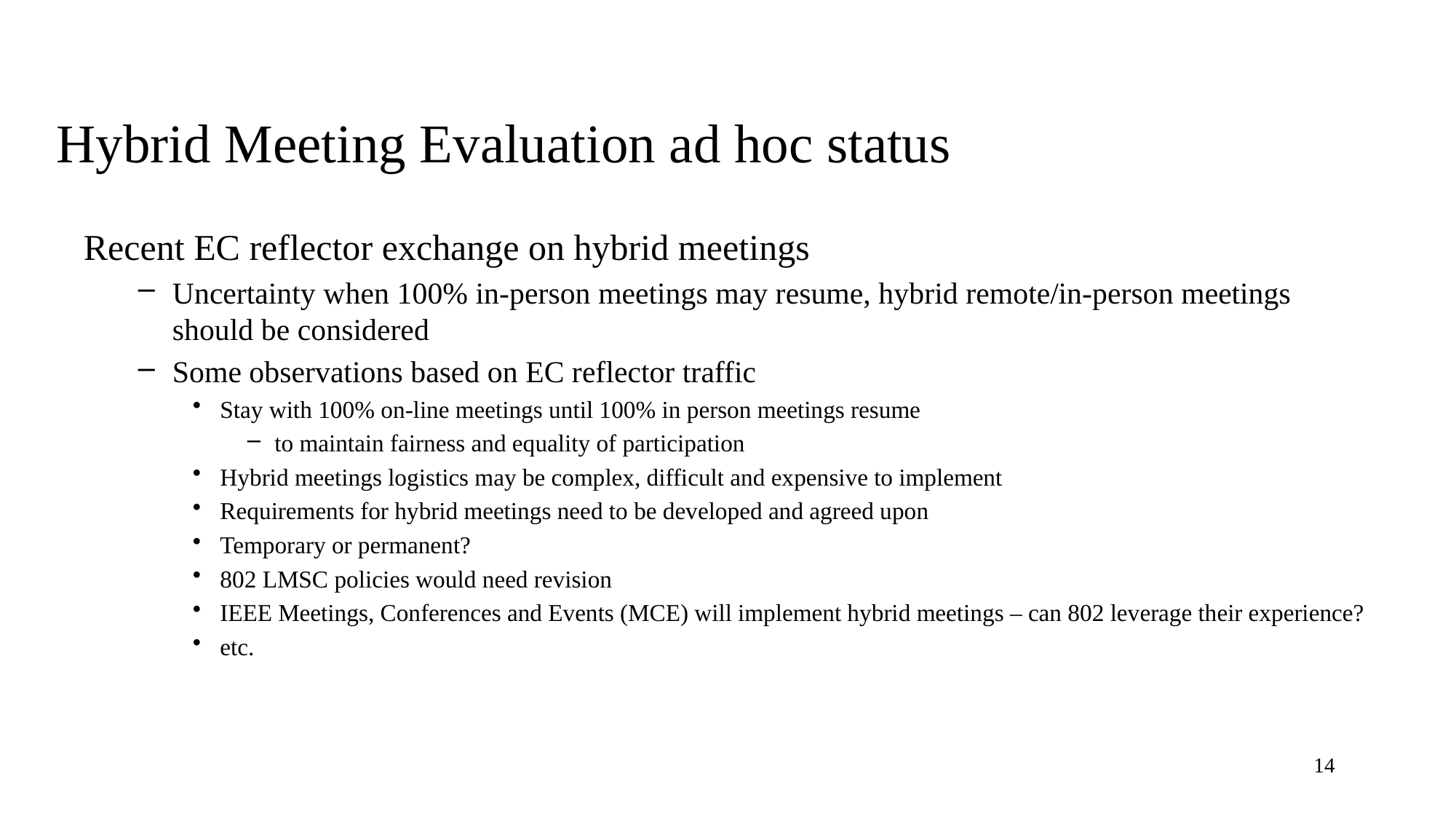

# Hybrid Meeting Evaluation ad hoc status
Recent EC reflector exchange on hybrid meetings
Uncertainty when 100% in-person meetings may resume, hybrid remote/in-person meetings should be considered
Some observations based on EC reflector traffic
Stay with 100% on-line meetings until 100% in person meetings resume
to maintain fairness and equality of participation
Hybrid meetings logistics may be complex, difficult and expensive to implement
Requirements for hybrid meetings need to be developed and agreed upon
Temporary or permanent?
802 LMSC policies would need revision
IEEE Meetings, Conferences and Events (MCE) will implement hybrid meetings – can 802 leverage their experience?
etc.

14